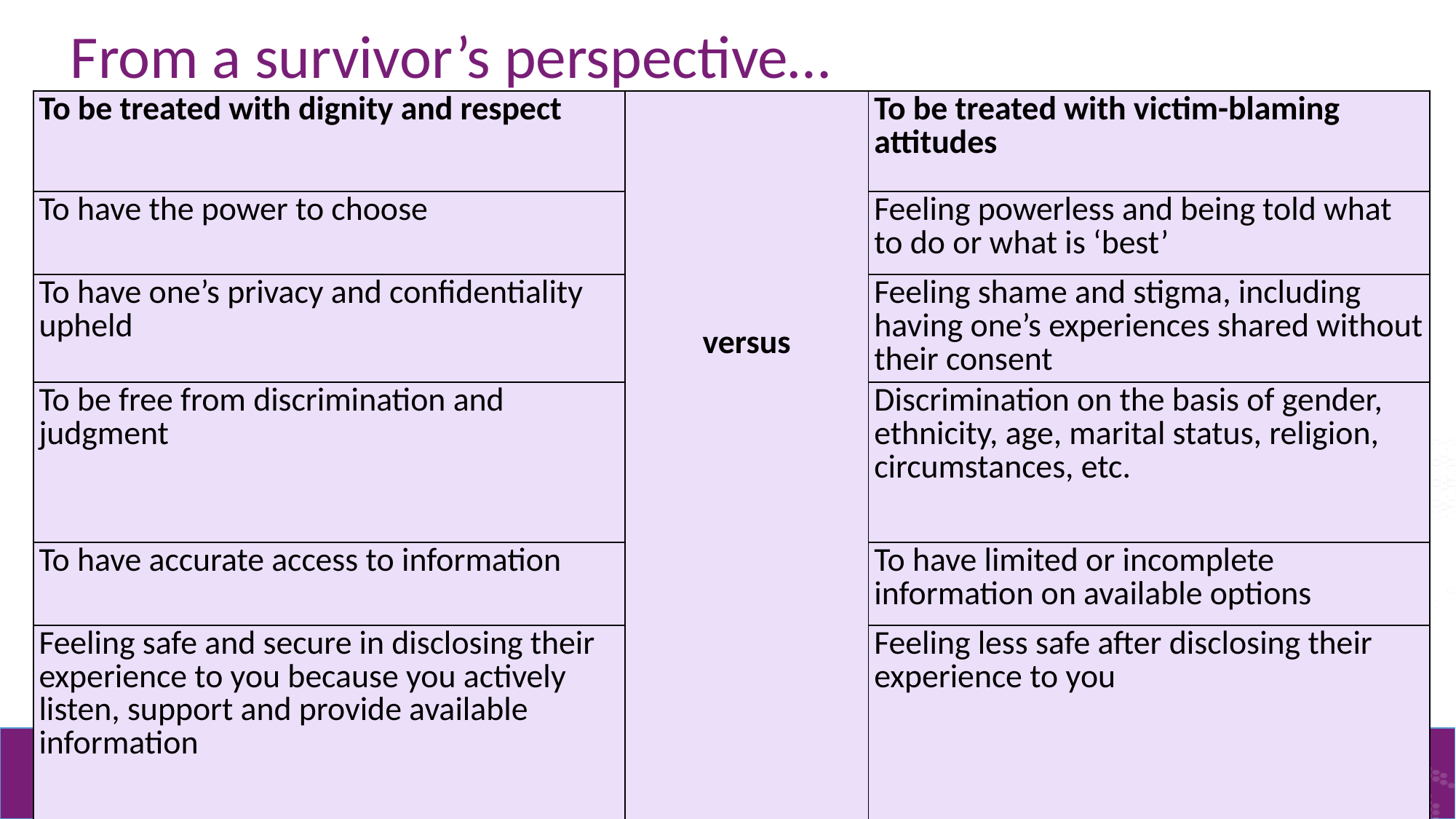

# From a survivor’s perspective…
| To be treated with dignity and respect | versus | To be treated with victim-blaming attitudes |
| --- | --- | --- |
| To have the power to choose |  | Feeling powerless and being told what to do or what is ‘best’ |
| To have one’s privacy and confidentiality upheld |  | Feeling shame and stigma, including having one’s experiences shared without their consent |
| To be free from discrimination and judgment |  | Discrimination on the basis of gender, ethnicity, age, marital status, religion, circumstances, etc. |
| To have accurate access to information |  | To have limited or incomplete information on available options |
| Feeling safe and secure in disclosing their experience to you because you actively listen, support and provide available information |  | Feeling less safe after disclosing their experience to you |